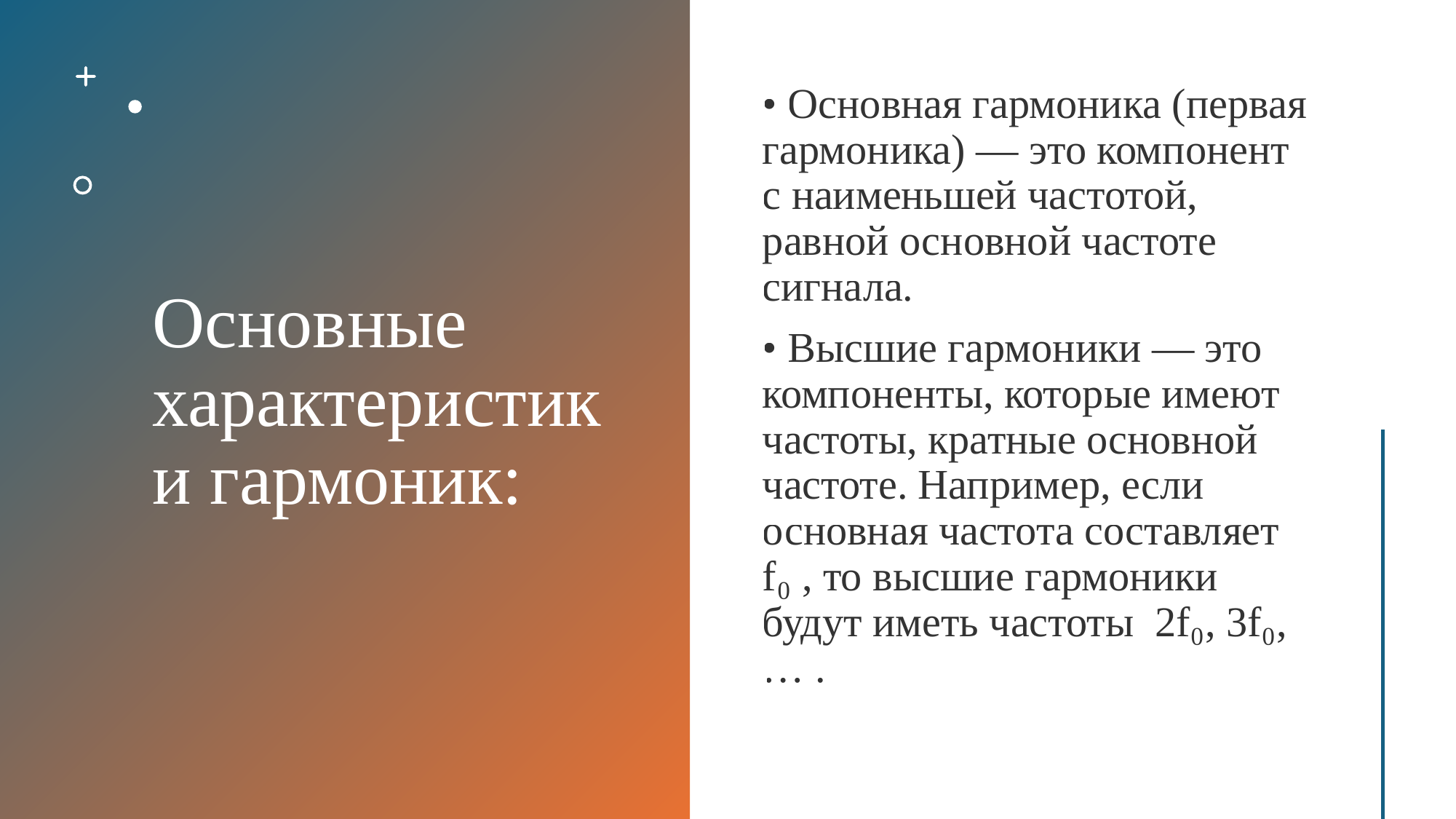

# Основные характеристики гармоник:
• Основная гармоника (первая гармоника) — это компонент с наименьшей частотой, равной основной частоте сигнала.
• Высшие гармоники — это компоненты, которые имеют частоты, кратные основной частоте. Например, если основная частота составляет  f₀ , то высшие гармоники будут иметь частоты  2f₀, 3f₀, … .